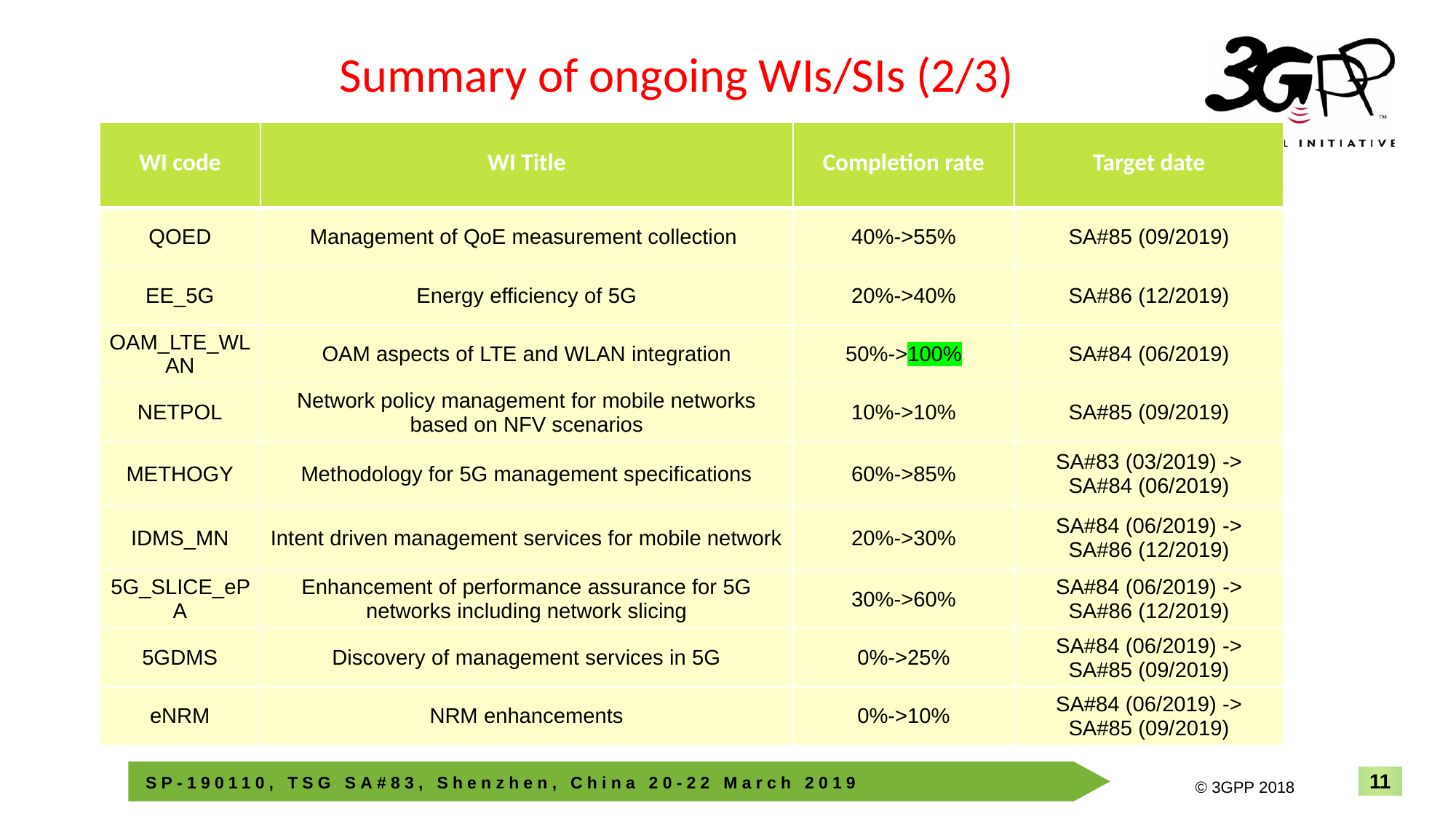

# Summary of ongoing WIs/SIs (2/3)
| WI code | WI Title | Completion rate | Target date |
| --- | --- | --- | --- |
| QOED | Management of QoE measurement collection | 40%->55% | SA#85 (09/2019) |
| EE\_5G | Energy efficiency of 5G | 20%->40% | SA#86 (12/2019) |
| OAM\_LTE\_WLAN | OAM aspects of LTE and WLAN integration | 50%->100% | SA#84 (06/2019) |
| NETPOL | Network policy management for mobile networks based on NFV scenarios | 10%->10% | SA#85 (09/2019) |
| METHOGY | Methodology for 5G management specifications | 60%->85% | SA#83 (03/2019) -> SA#84 (06/2019) |
| IDMS\_MN | Intent driven management services for mobile network | 20%->30% | SA#84 (06/2019) -> SA#86 (12/2019) |
| 5G\_SLICE\_ePA | Enhancement of performance assurance for 5G networks including network slicing | 30%->60% | SA#84 (06/2019) -> SA#86 (12/2019) |
| 5GDMS | Discovery of management services in 5G | 0%->25% | SA#84 (06/2019) -> SA#85 (09/2019) |
| eNRM | NRM enhancements | 0%->10% | SA#84 (06/2019) -> SA#85 (09/2019) |